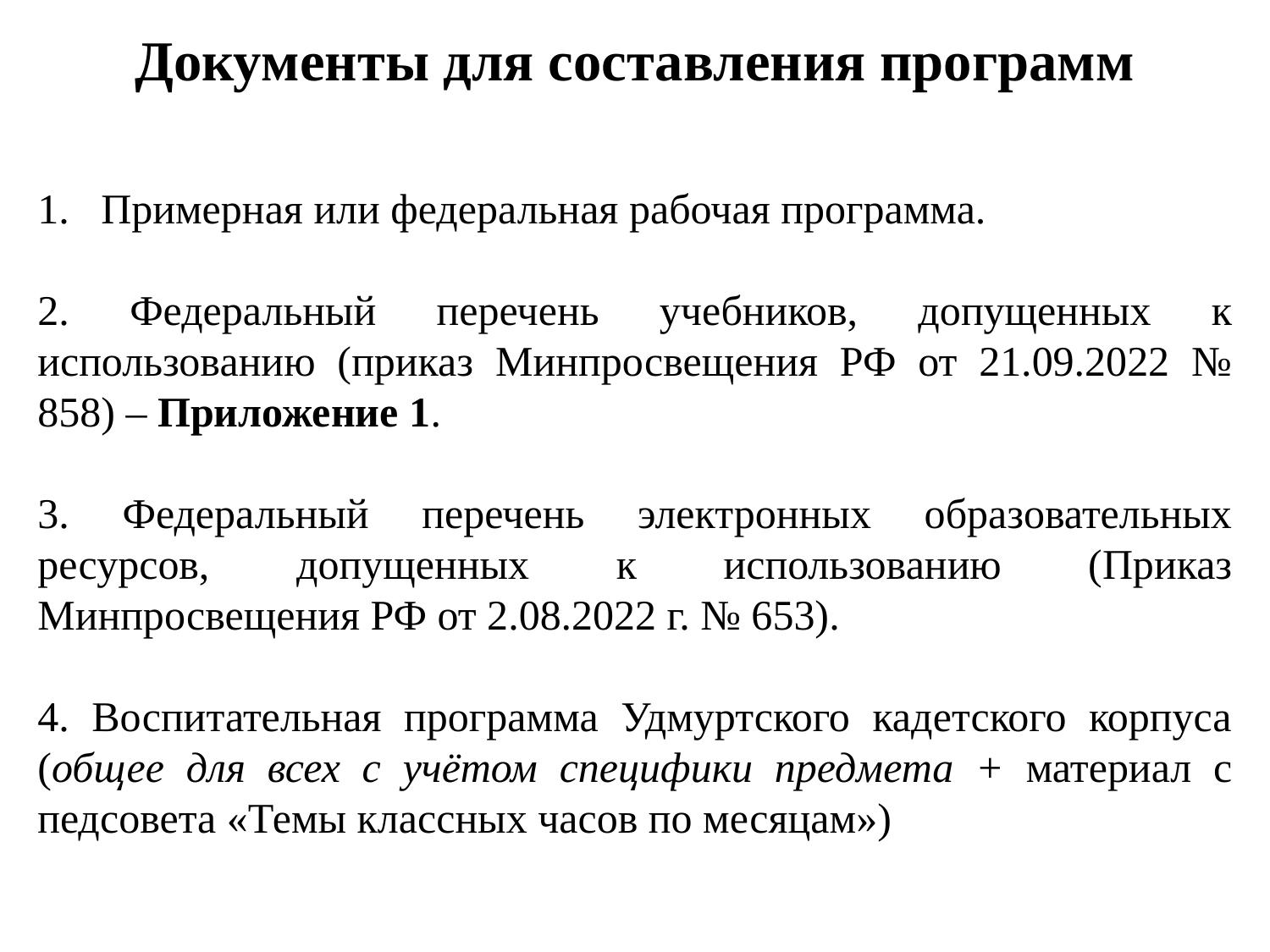

# Документы для составления программ
Примерная или федеральная рабочая программа.

2. Федеральный перечень учебников, допущенных к использованию (приказ Минпросвещения РФ от 21.09.2022 № 858) – Приложение 1.

3. Федеральный перечень электронных образовательных ресурсов, допущенных к использованию (Приказ Минпросвещения РФ от 2.08.2022 г. № 653).

4. Воспитательная программа Удмуртского кадетского корпуса (общее для всех с учётом специфики предмета + материал с педсовета «Темы классных часов по месяцам»)